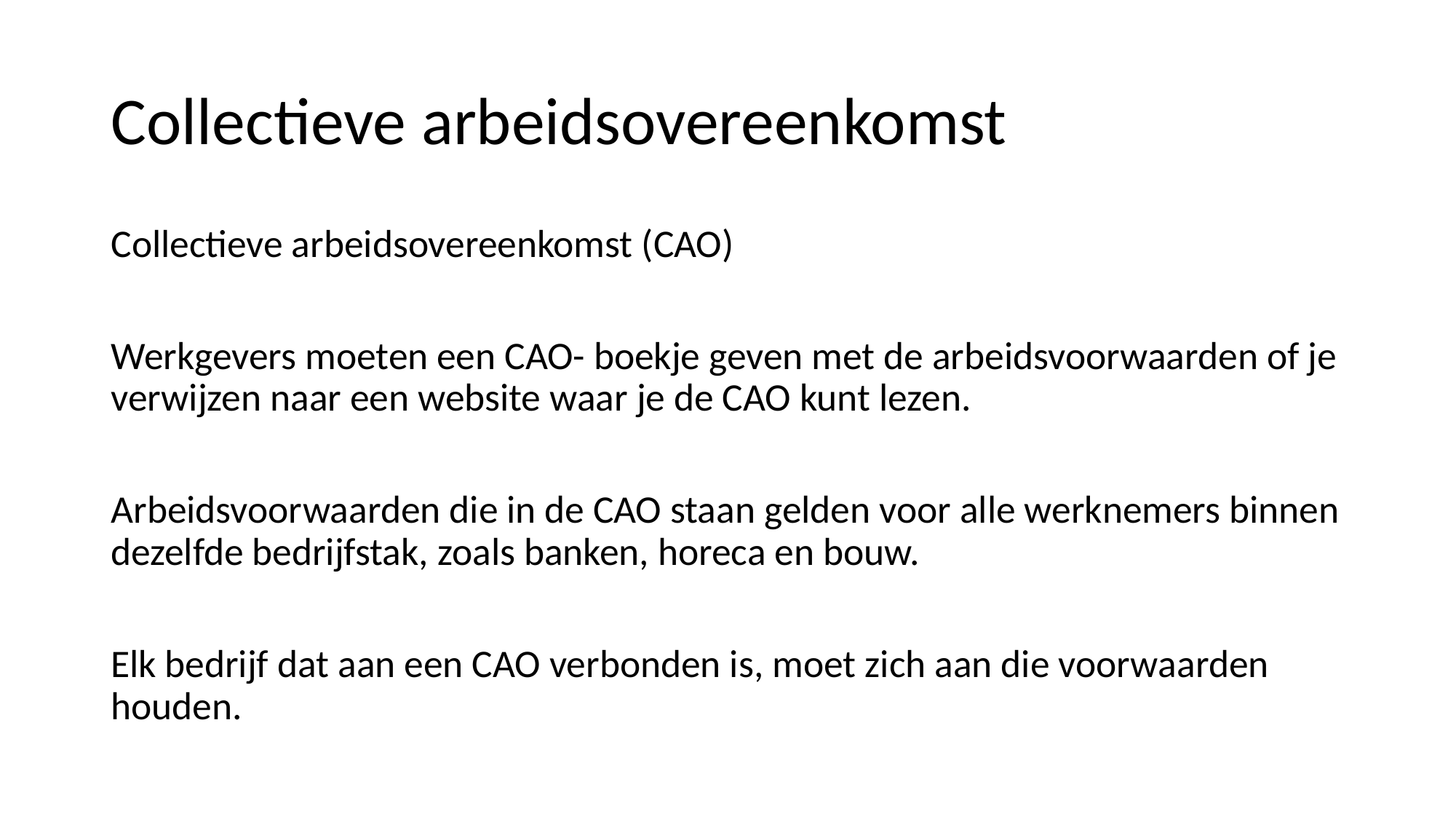

# Collectieve arbeidsovereenkomst
Collectieve arbeidsovereenkomst (CAO)

Werkgevers moeten een CAO- boekje geven met de arbeidsvoorwaarden of je verwijzen naar een website waar je de CAO kunt lezen.

Arbeidsvoorwaarden die in de CAO staan gelden voor alle werknemers binnen dezelfde bedrijfstak, zoals banken, horeca en bouw.

Elk bedrijf dat aan een CAO verbonden is, moet zich aan die voorwaarden houden.